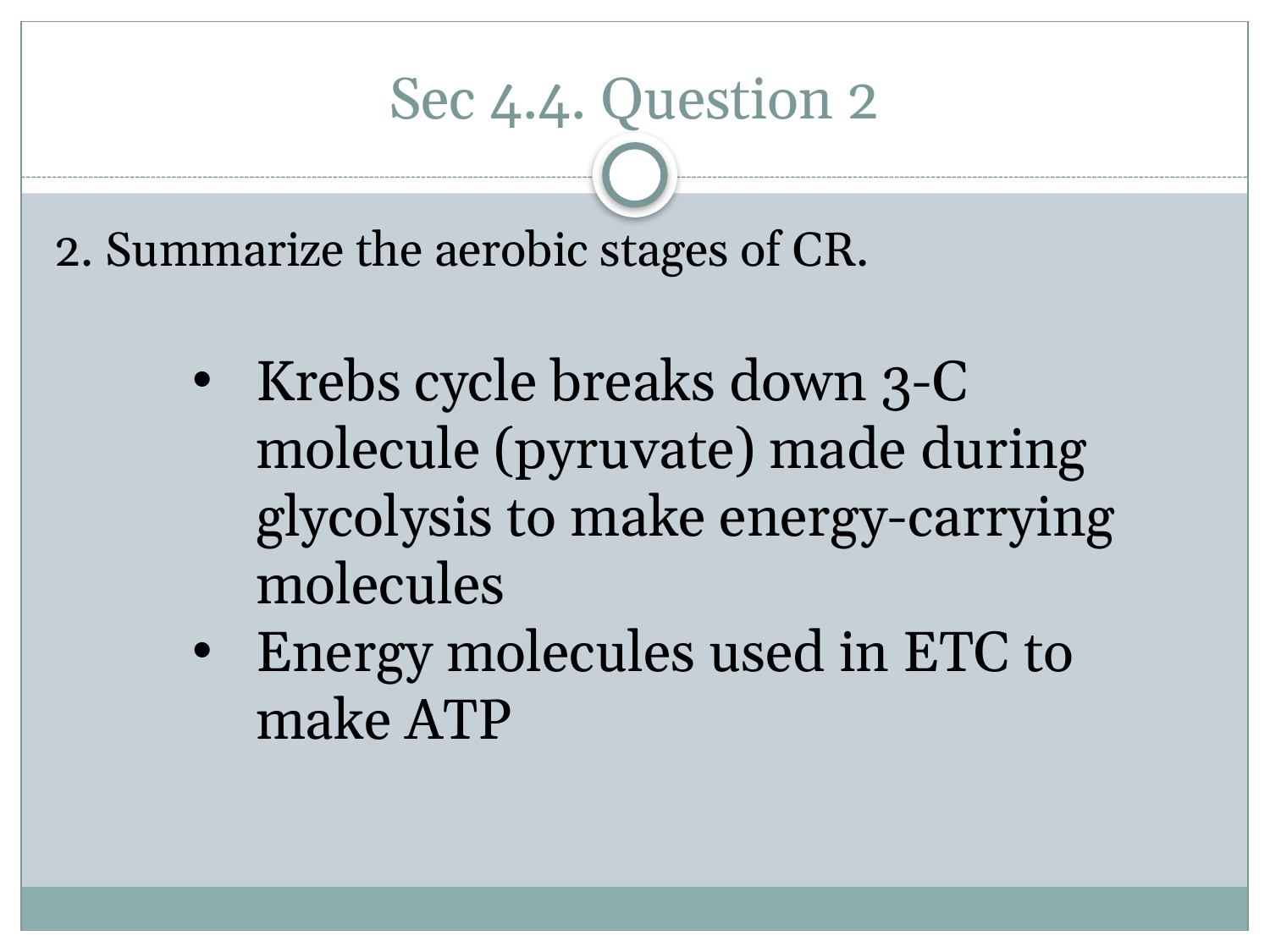

# Sec 4.4. Question 2
2. Summarize the aerobic stages of CR.
Krebs cycle breaks down 3-C molecule (pyruvate) made during glycolysis to make energy-carrying molecules
Energy molecules used in ETC to make ATP